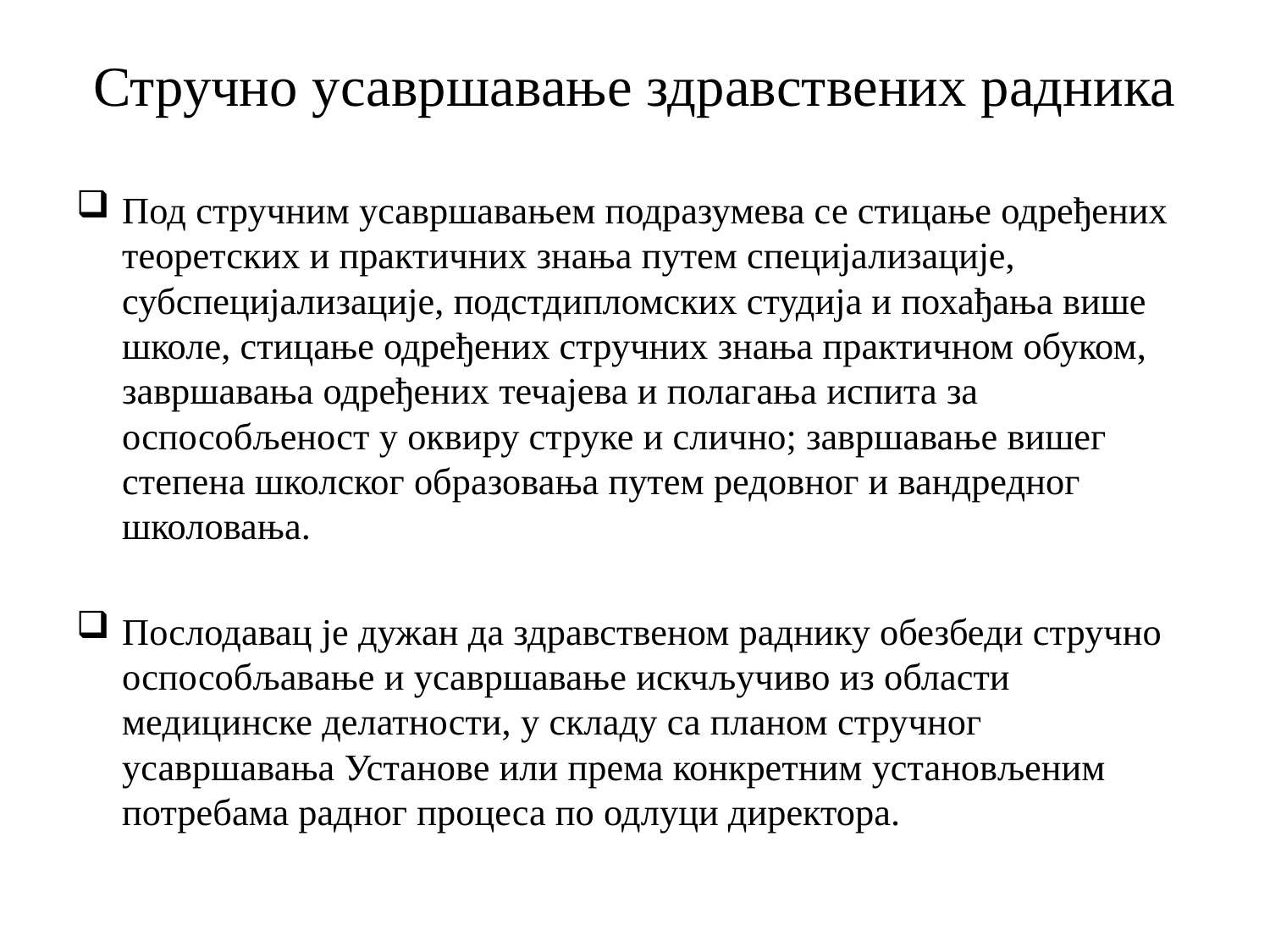

# Стручно усавршавање здравствених радника
Под стручним усавршавањем подразумева се стицање одређених теоретских и практичних знања путем специјализације, субспецијализације, подстдипломских студија и похађања више школе, стицање одређених стручних знања практичном обуком, завршавања одређених течајева и полагања испита за оспособљеност у оквиру струке и слично; завршавање вишег степена школског образовања путем редовног и вандредног школовања.

Послодавац је дужан да здравственом раднику обезбеди стручно оспособљавање и усавршавање искчључиво из области медицинске делатности, у складу са планом стручног усавршавања Установе или према конкретним установљеним потребама радног процеса по одлуци директора.